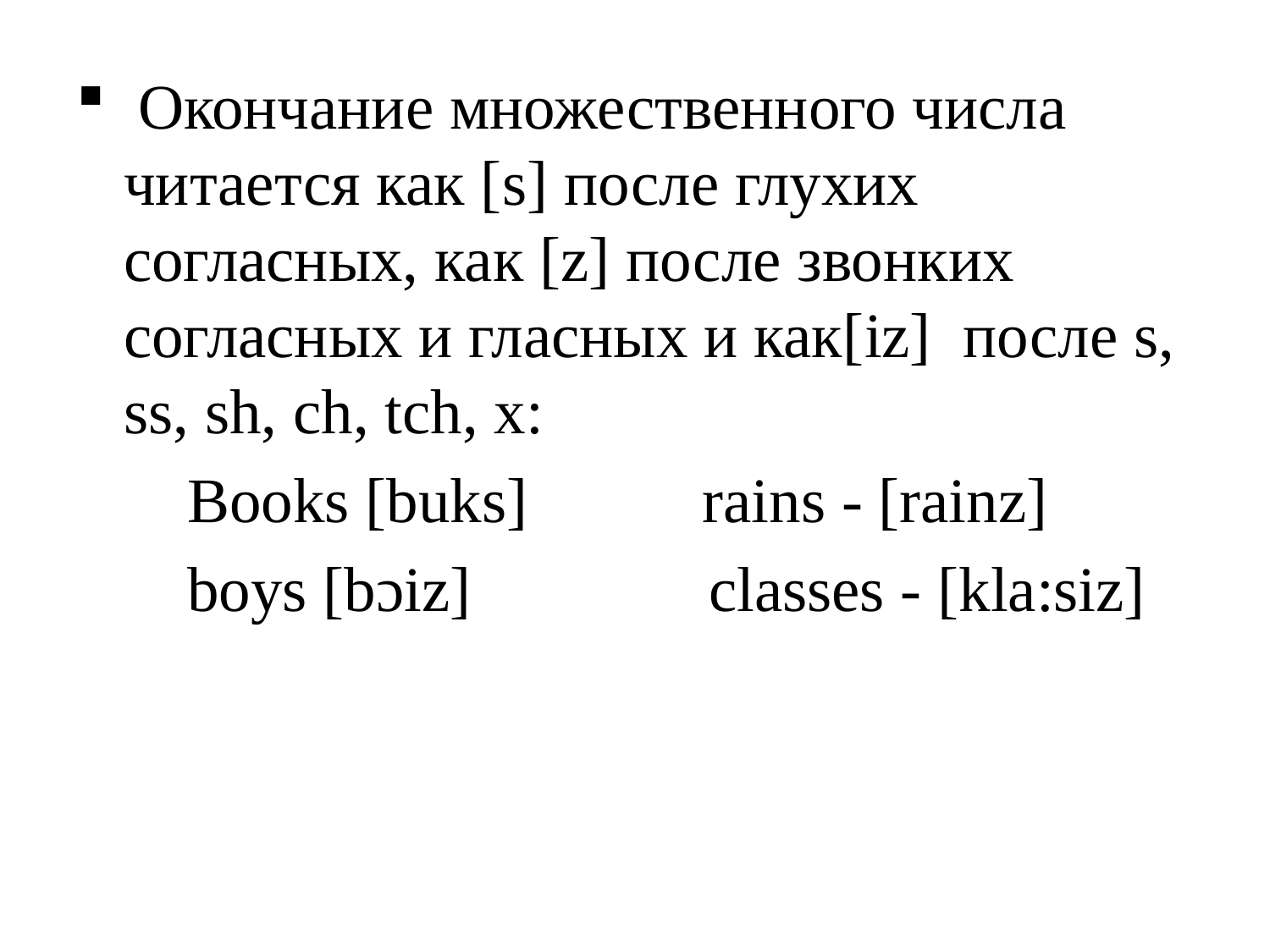

Окончание множественного числа читается как [s] после глухих согласных, как [z] после звонких согласных и гласных и как[iz]  после s, ss, sh, ch, tch, x:
       Books [buks]           rains - [rainz]
       boys [bɔiz]               classes - [kla:siz]